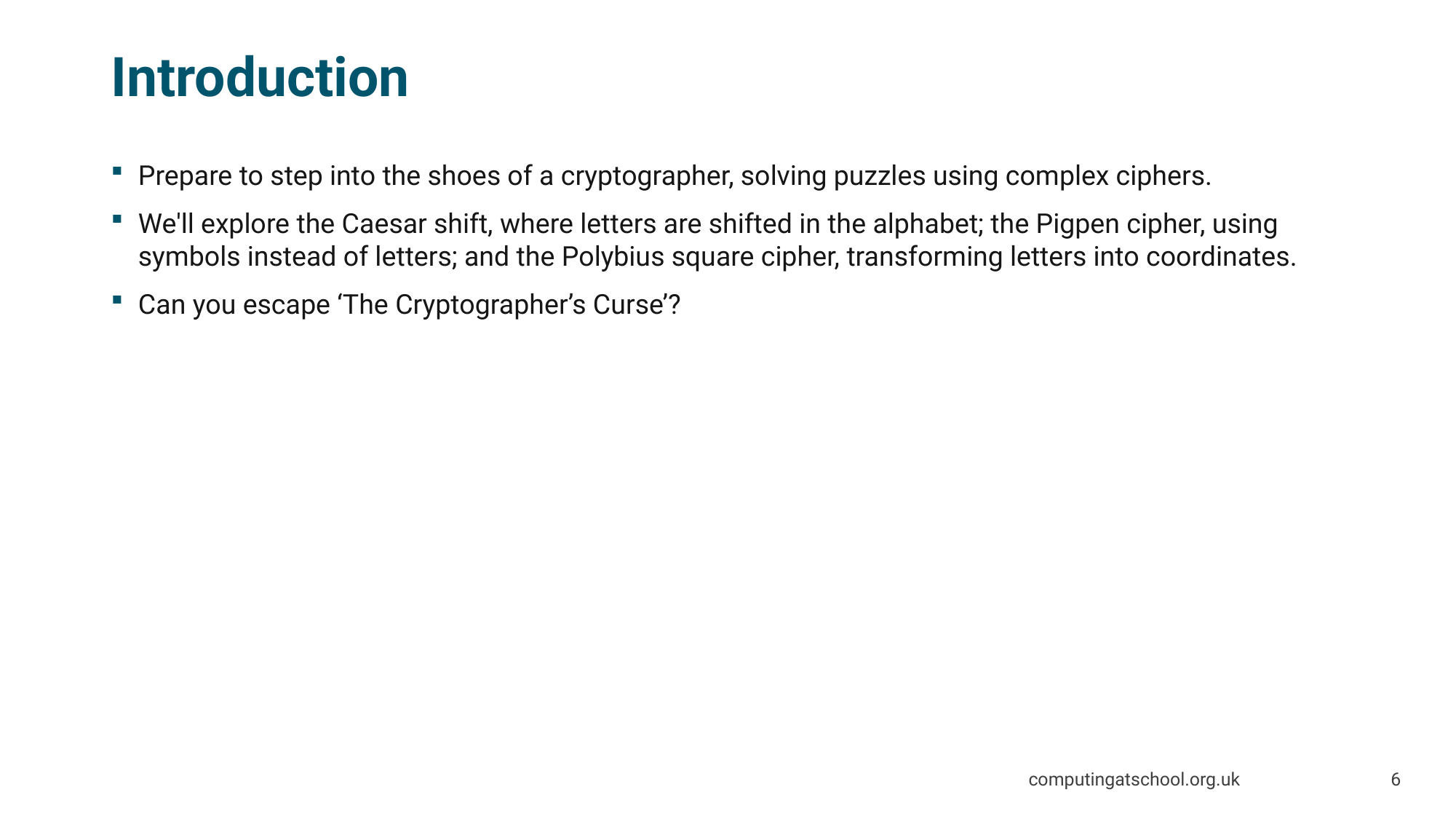

# Introduction
Prepare to step into the shoes of a cryptographer, solving puzzles using complex ciphers.
We'll explore the Caesar shift, where letters are shifted in the alphabet; the Pigpen cipher, using symbols instead of letters; and the Polybius square cipher, transforming letters into coordinates.
Can you escape ‘The Cryptographer’s Curse’?

computingatschool.org.uk
6